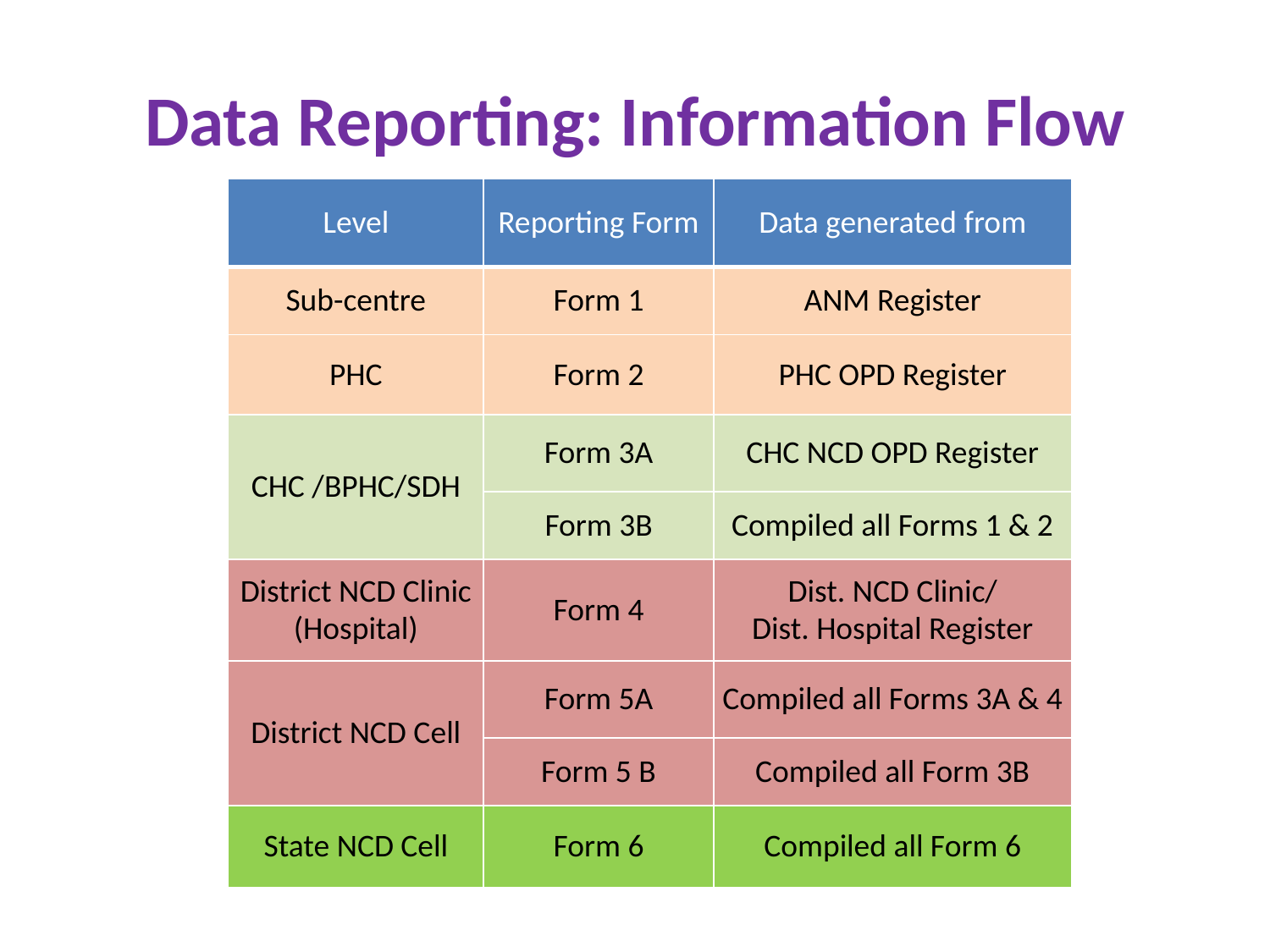

# Data Reporting: Information Flow
| Level | Reporting Form | Data generated from |
| --- | --- | --- |
| Sub-centre | Form 1 | ANM Register |
| PHC | Form 2 | PHC OPD Register |
| CHC /BPHC/SDH | Form 3A | CHC NCD OPD Register |
|  | Form 3B | Compiled all Forms 1 & 2 |
| District NCD Clinic (Hospital) | Form 4 | Dist. NCD Clinic/ Dist. Hospital Register |
| District NCD Cell | Form 5A | Compiled all Forms 3A & 4 |
|  | Form 5 B | Compiled all Form 3B |
| State NCD Cell | Form 6 | Compiled all Form 6 |